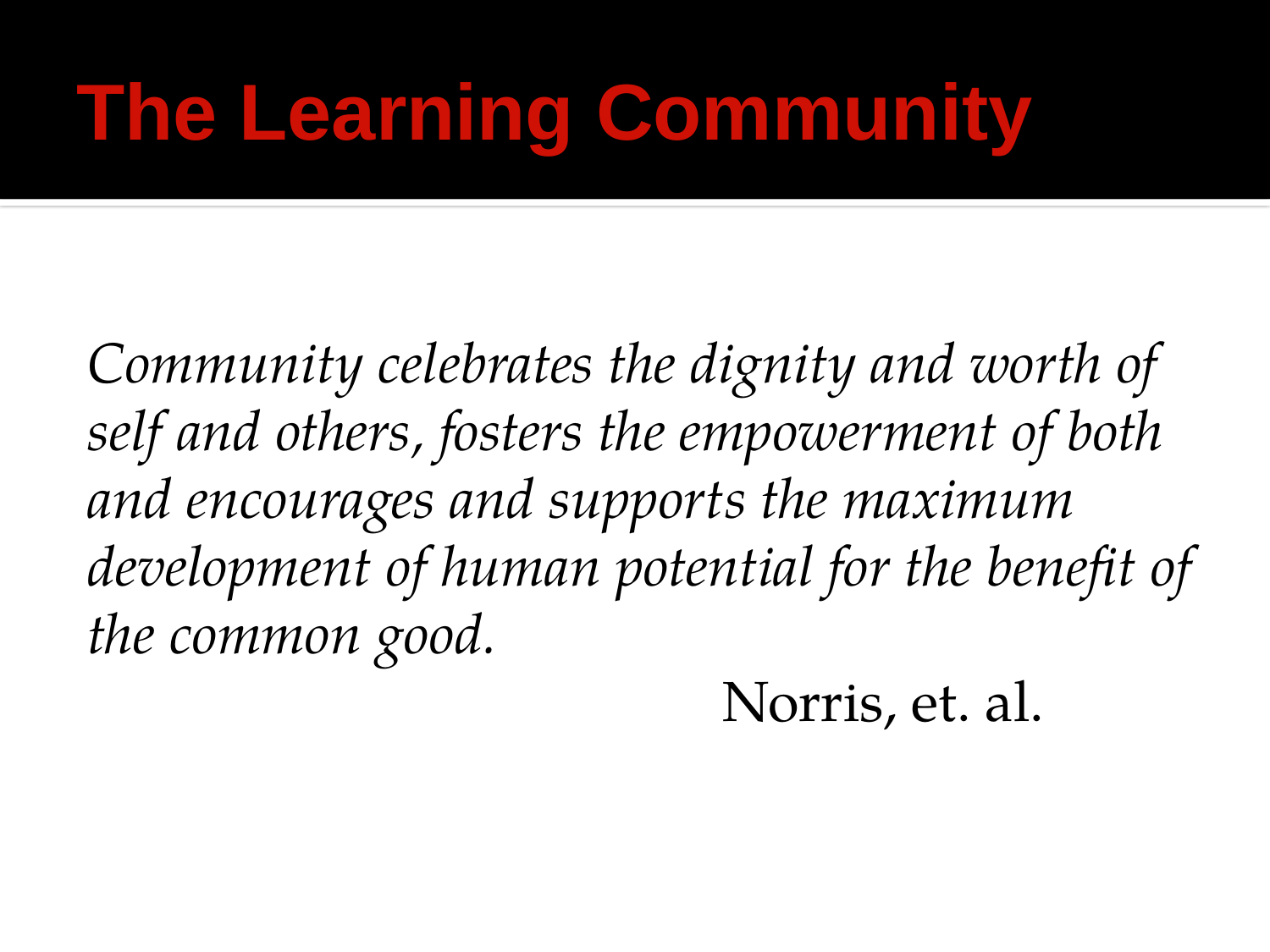

# The Learning Community

Community celebrates the dignity and worth of self and others, fosters the empowerment of both and encourages and supports the maximum development of human potential for the benefit of the common good.
					Norris, et. al.